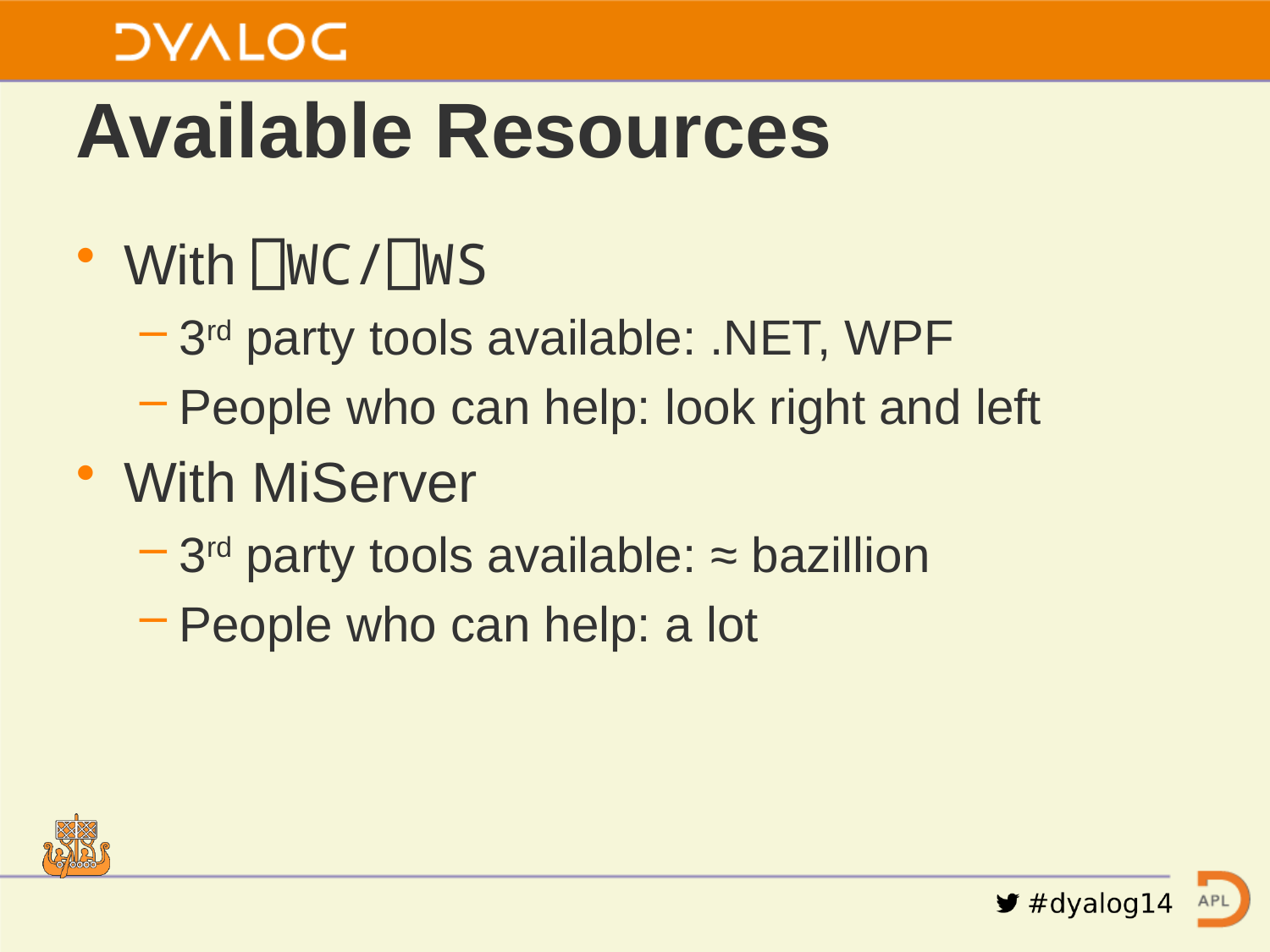

# Available Resources
With ⎕WC/⎕WS
3rd party tools available: .NET, WPF
People who can help: look right and left
With MiServer
3rd party tools available: ≈ bazillion
People who can help: a lot